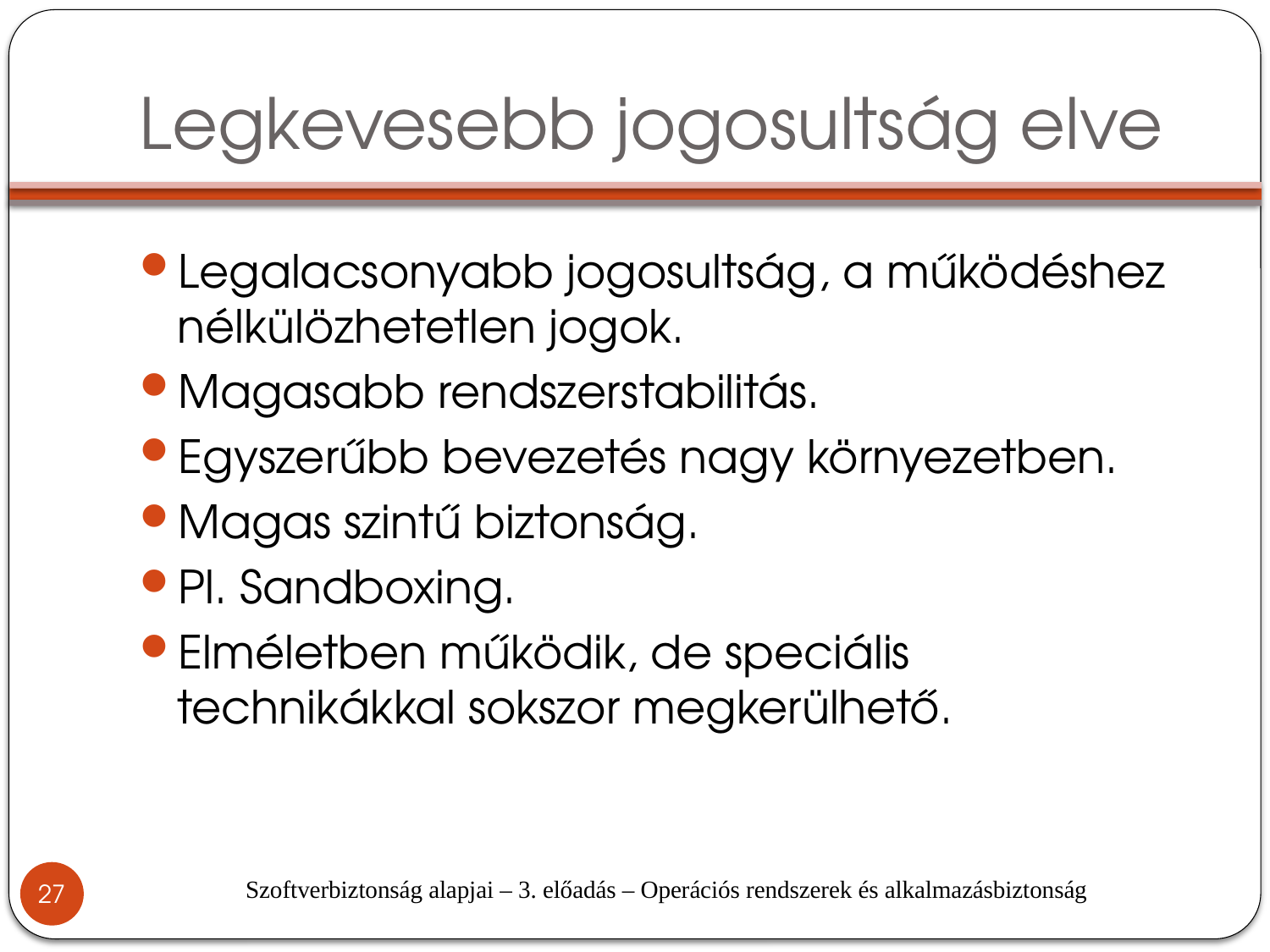

# Legkevesebb jogosultság elve
Legalacsonyabb jogosultság, a működéshez nélkülözhetetlen jogok.
Magasabb rendszerstabilitás.
Egyszerűbb bevezetés nagy környezetben.
Magas szintű biztonság.
Pl. Sandboxing.
Elméletben működik, de speciális technikákkal sokszor megkerülhető.
Szoftverbiztonság alapjai – 3. előadás – Operációs rendszerek és alkalmazásbiztonság
27